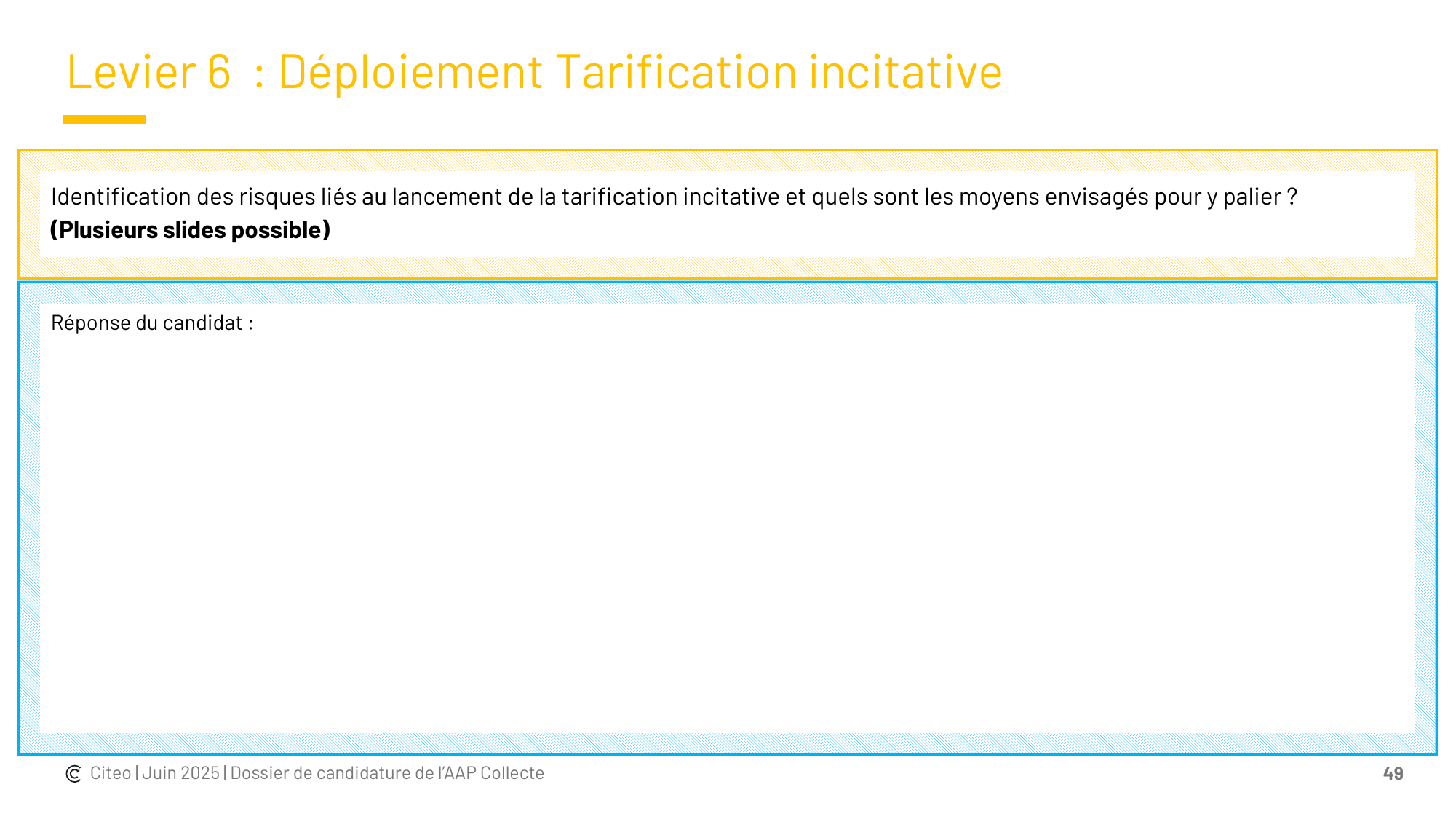

# Levier 6  : Déploiement Tarification incitative

Identification des risques liés au lancement de la tarification incitative et quels sont les moyens envisagés pour y palier ? (Plusieurs slides possible)

Réponse du candidat :

Citeo | Juin 2025 | Dossier de candidature de l’AAP Collecte
49